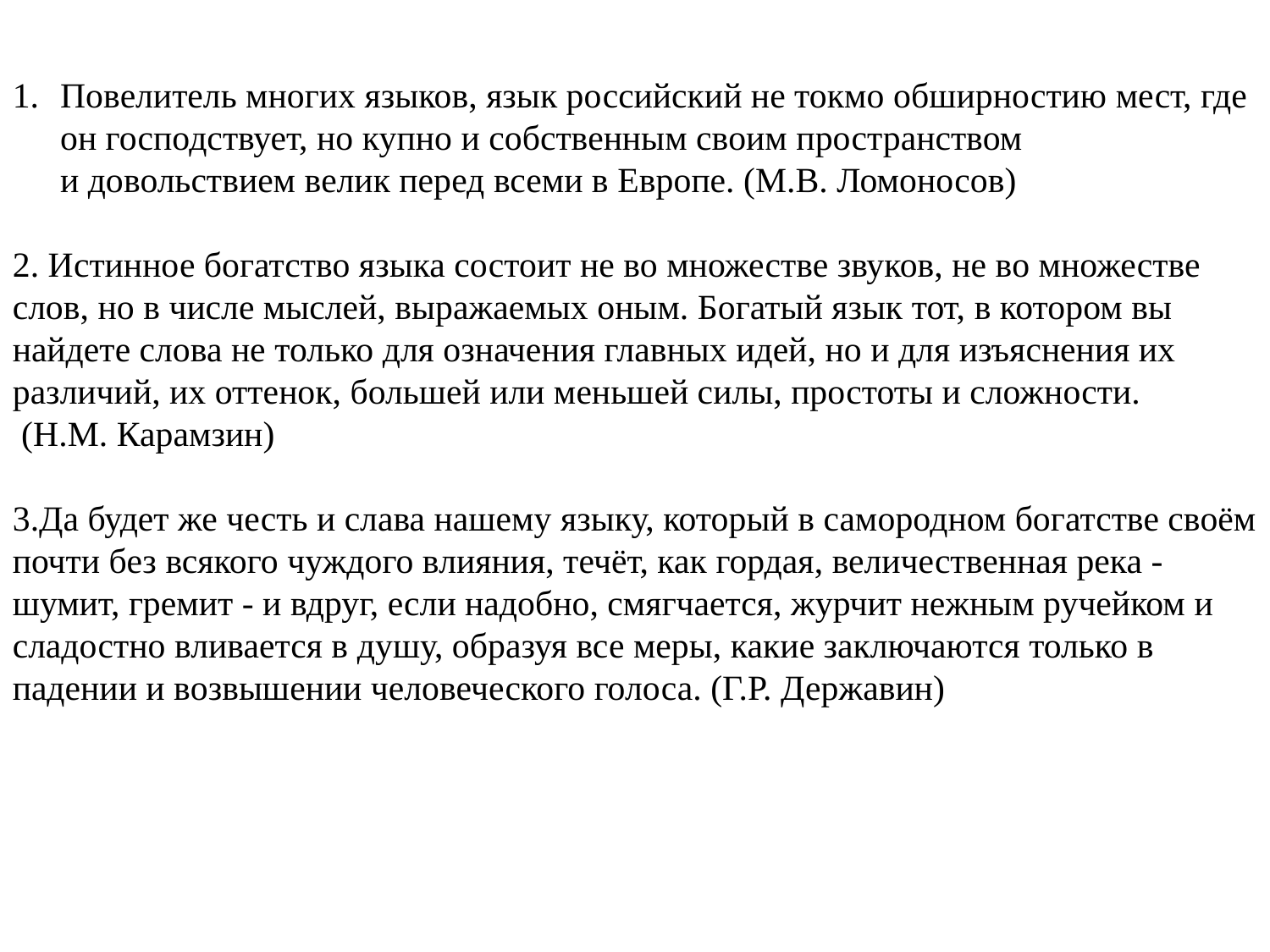

Повелитель многих языков, язык российский не токмо обширностию мест, где он господствует, но купно и собственным своим пространством и довольствием велик перед всеми в Европе. (М.В. Ломоносов)

2. Истинное богатство языка состоит не во множестве звуков, не во множестве слов, но в числе мыслей, выражаемых оным. Богатый язык тот, в котором вы найдете слова не только для означения главных идей, но и для изъяснения их различий, их оттенок, большей или меньшей силы, простоты и сложности.
 (Н.М. Карамзин)

3.Да будет же честь и слава нашему языку, который в самородном богатстве своём почти без всякого чуждого влияния, течёт, как гордая, величественная река - шумит, гремит - и вдруг, если надобно, смягчается, журчит нежным ручейком и сладостно вливается в душу, образуя все меры, какие заключаются только в падении и возвышении человеческого голоса. (Г.Р. Державин)